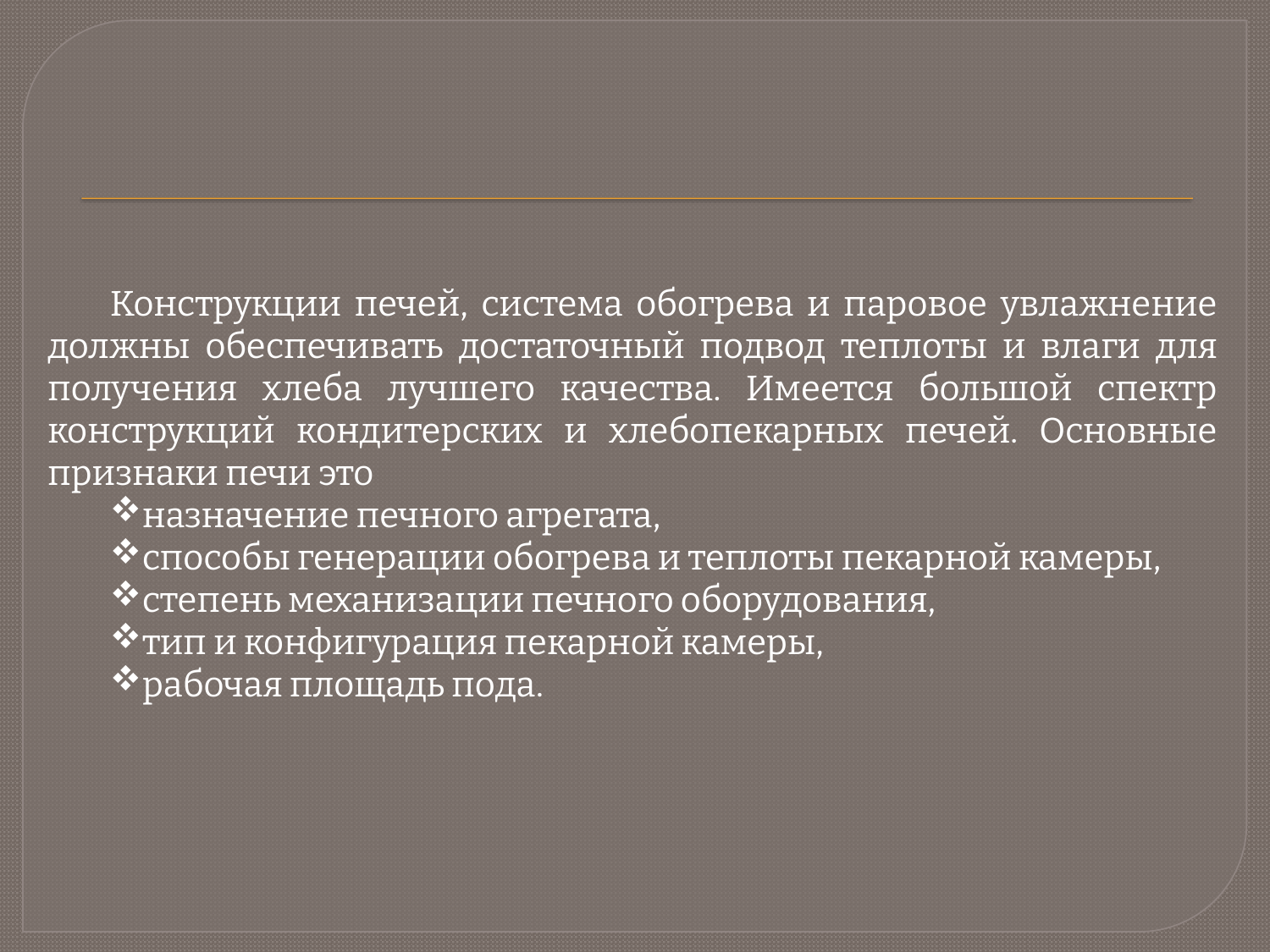

Конструкции печей, система обогрева и паровое увлажнение должны обеспечивать достаточный подвод теплоты и влаги для получения хлеба лучшего качества. Имеется большой спектр конструкций кондитерских и хлебопекарных печей. Основные признаки печи это
назначение печного агрегата,
способы генерации обогрева и теплоты пекарной камеры,
степень механизации печного оборудования,
тип и конфигурация пекар­ной камеры,
рабочая площадь пода.